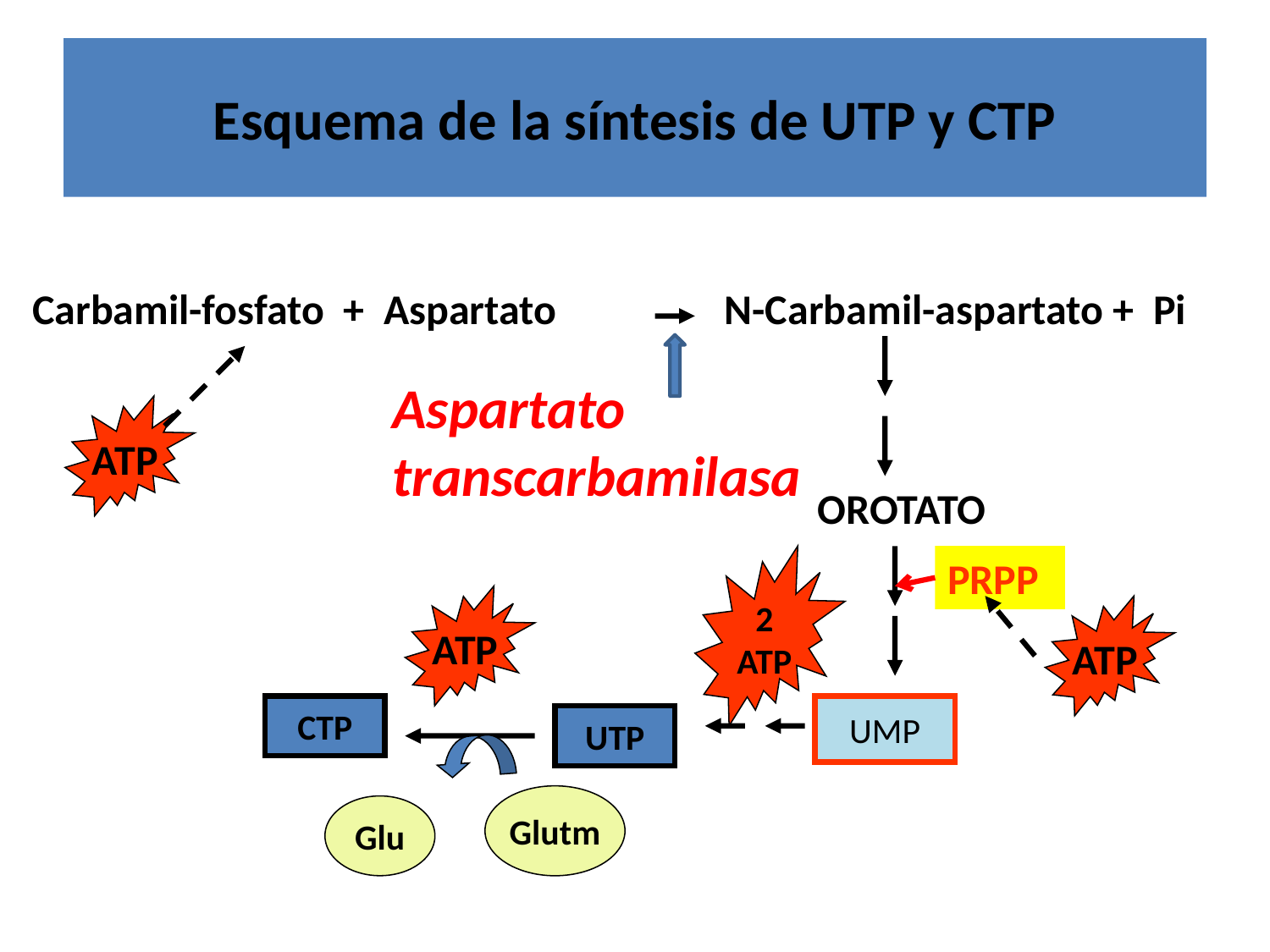

# Esquema de la síntesis de UTP y CTP
Carbamil-fosfato  +  Aspartato  	      N-Carbamil-aspartato +  Pi

Aspartato transcarbamilasa
ATP

OROTATO
2
ATP

PRPP
ATP

ATP

CTP
UMP
UTP

Glutm
Glu